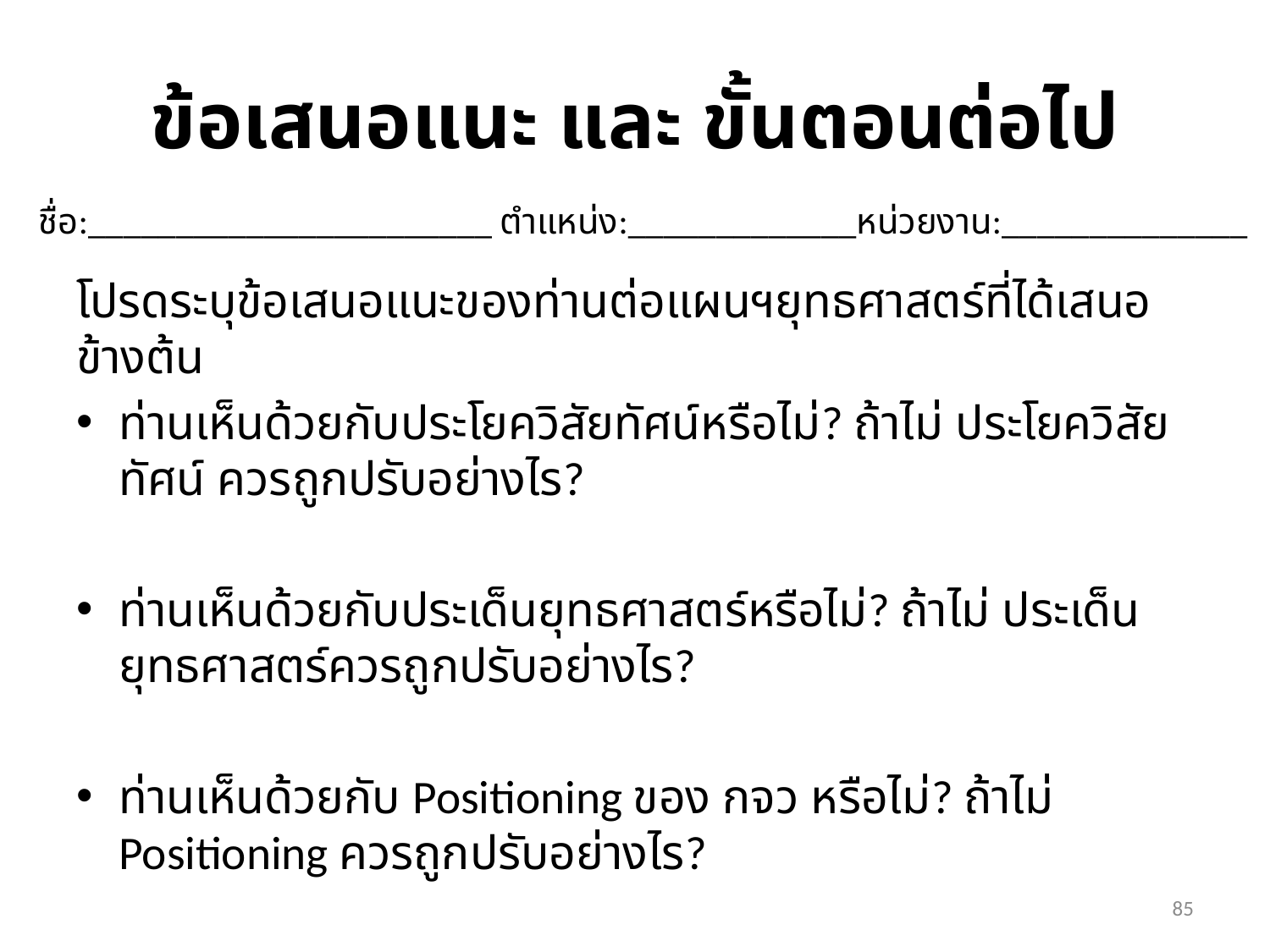

# ข้อเสนอแนะ และ ขั้นตอนต่อไป
ชื่อ:_______________________ ตำแหน่ง:_____________หน่วยงาน:______________
โปรดระบุข้อเสนอแนะของท่านต่อแผนฯยุทธศาสตร์ที่ได้เสนอข้างต้น
ท่านเห็นด้วยกับประโยควิสัยทัศน์หรือไม่? ถ้าไม่ ประโยควิสัยทัศน์ ควรถูกปรับอย่างไร?

ท่านเห็นด้วยกับประเด็นยุทธศาสตร์หรือไม่? ถ้าไม่ ประเด็นยุทธศาสตร์ควรถูกปรับอย่างไร?

ท่านเห็นด้วยกับ Positioning ของ กจว หรือไม่? ถ้าไม่ Positioning ควรถูกปรับอย่างไร?
85